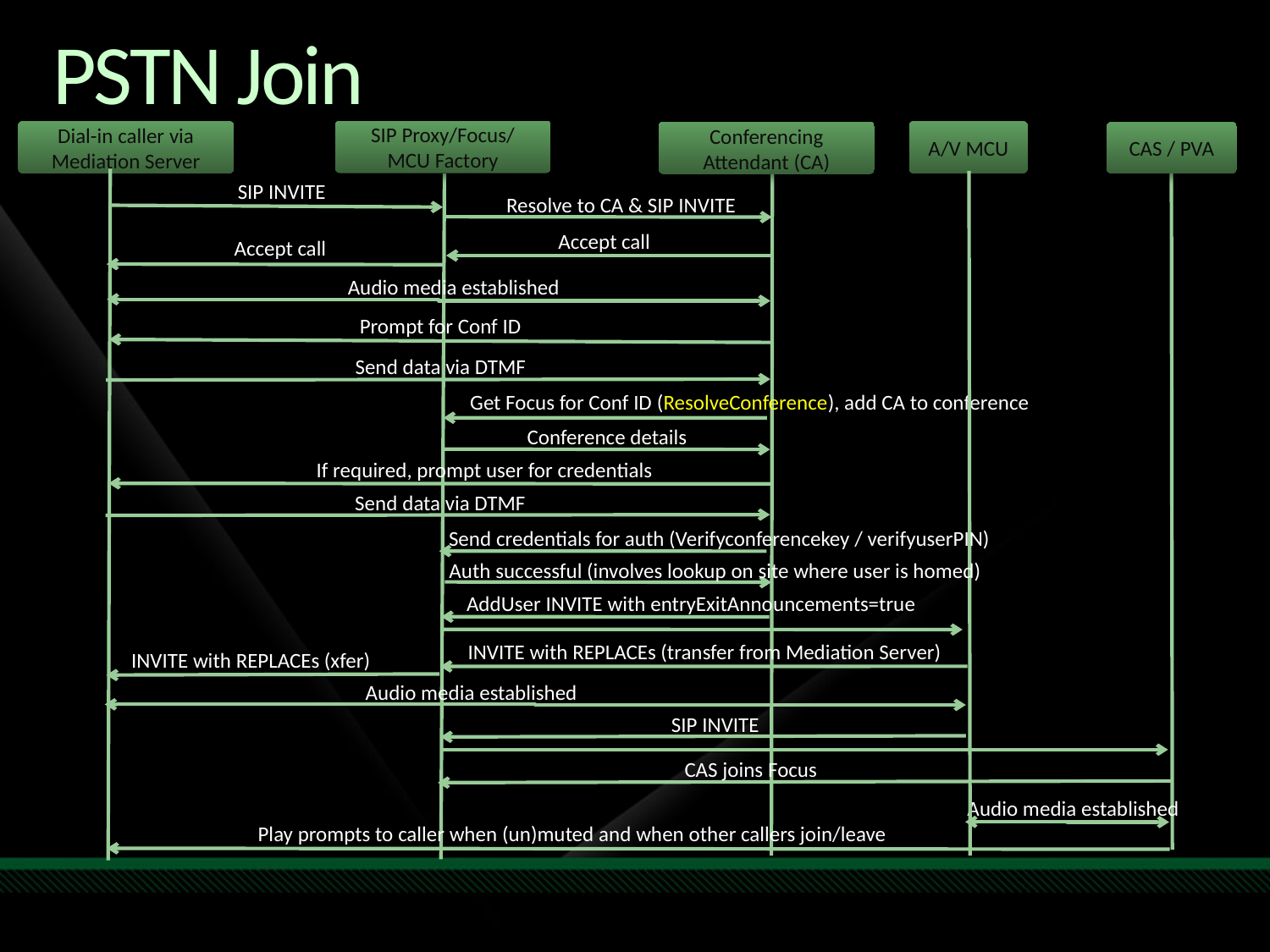

# PSTN Join
SIP Proxy/Focus/ MCU Factory
A/V MCU
Dial-in caller via Mediation Server
Conferencing Attendant (CA)
CAS / PVA
SIP INVITE
Resolve to CA & SIP INVITE
Accept call
Accept call
Audio media established
Prompt for Conf ID
Send data via DTMF
Get Focus for Conf ID (ResolveConference), add CA to conference
Conference details
If required, prompt user for credentials
Send data via DTMF
Send credentials for auth (Verifyconferencekey / verifyuserPIN)
Auth successful (involves lookup on site where user is homed)
AddUser INVITE with entryExitAnnouncements=true
INVITE with REPLACEs (transfer from Mediation Server)
INVITE with REPLACEs (xfer)
Audio media established
SIP INVITE
CAS joins Focus
Audio media established
Play prompts to caller when (un)muted and when other callers join/leave